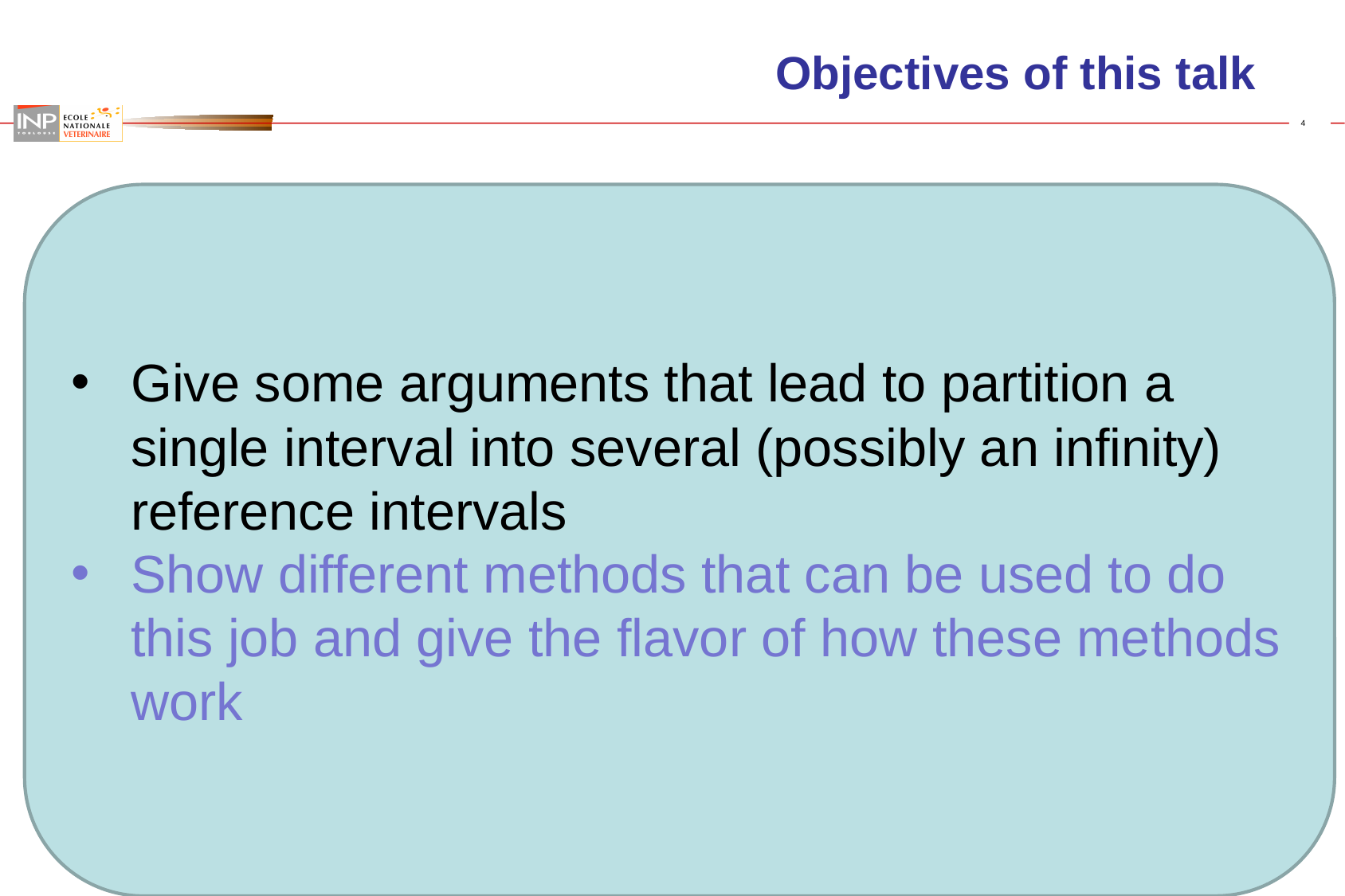

# Objectives of this talk
Give some arguments that lead to partition a single interval into several (possibly an infinity) reference intervals
Show different methods that can be used to do this job and give the flavor of how these methods work